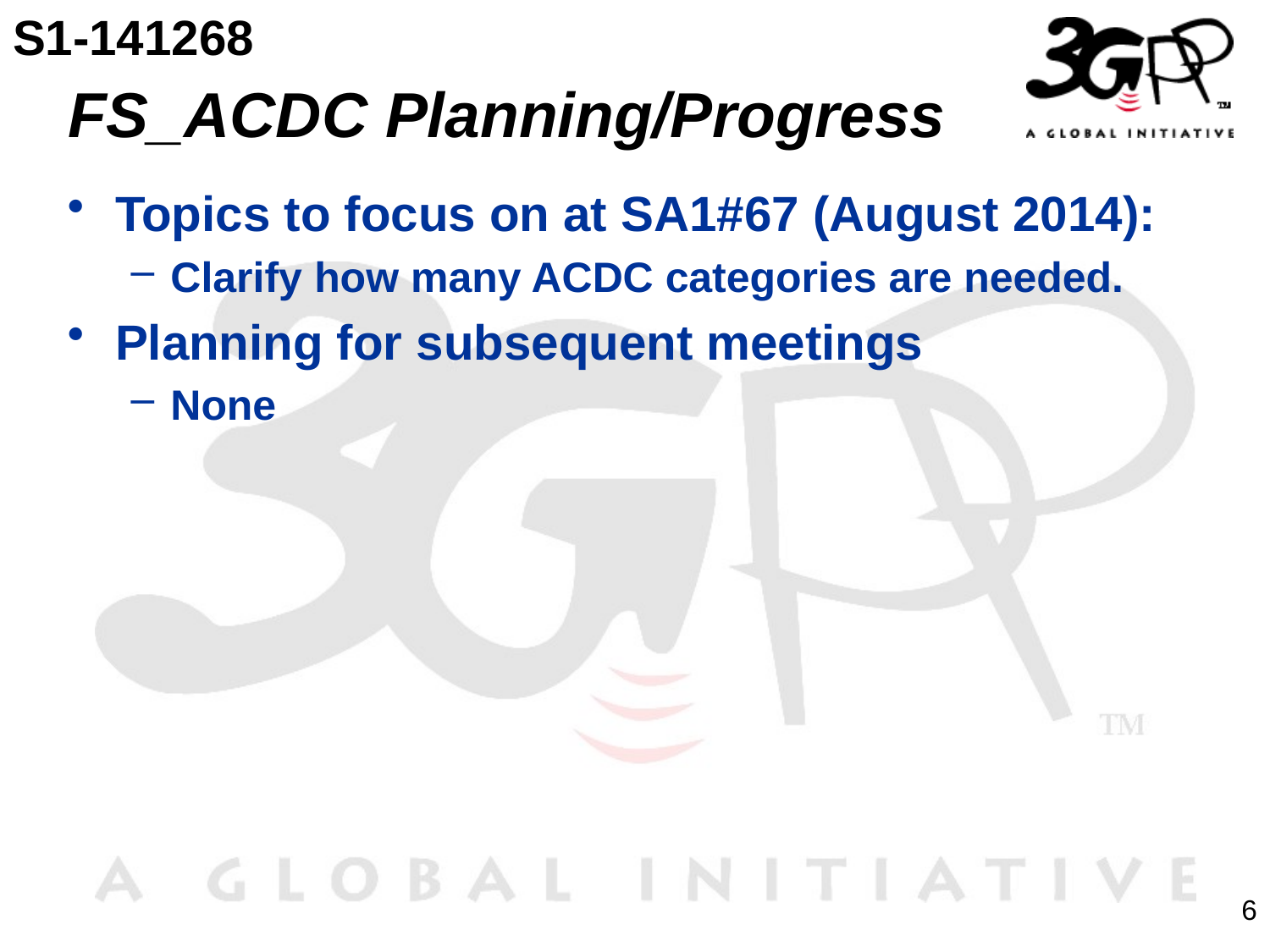

S1-141268
# FS_ACDC Planning/Progress
Topics to focus on at SA1#67 (August 2014):
Clarify how many ACDC categories are needed.
Planning for subsequent meetings
None
6